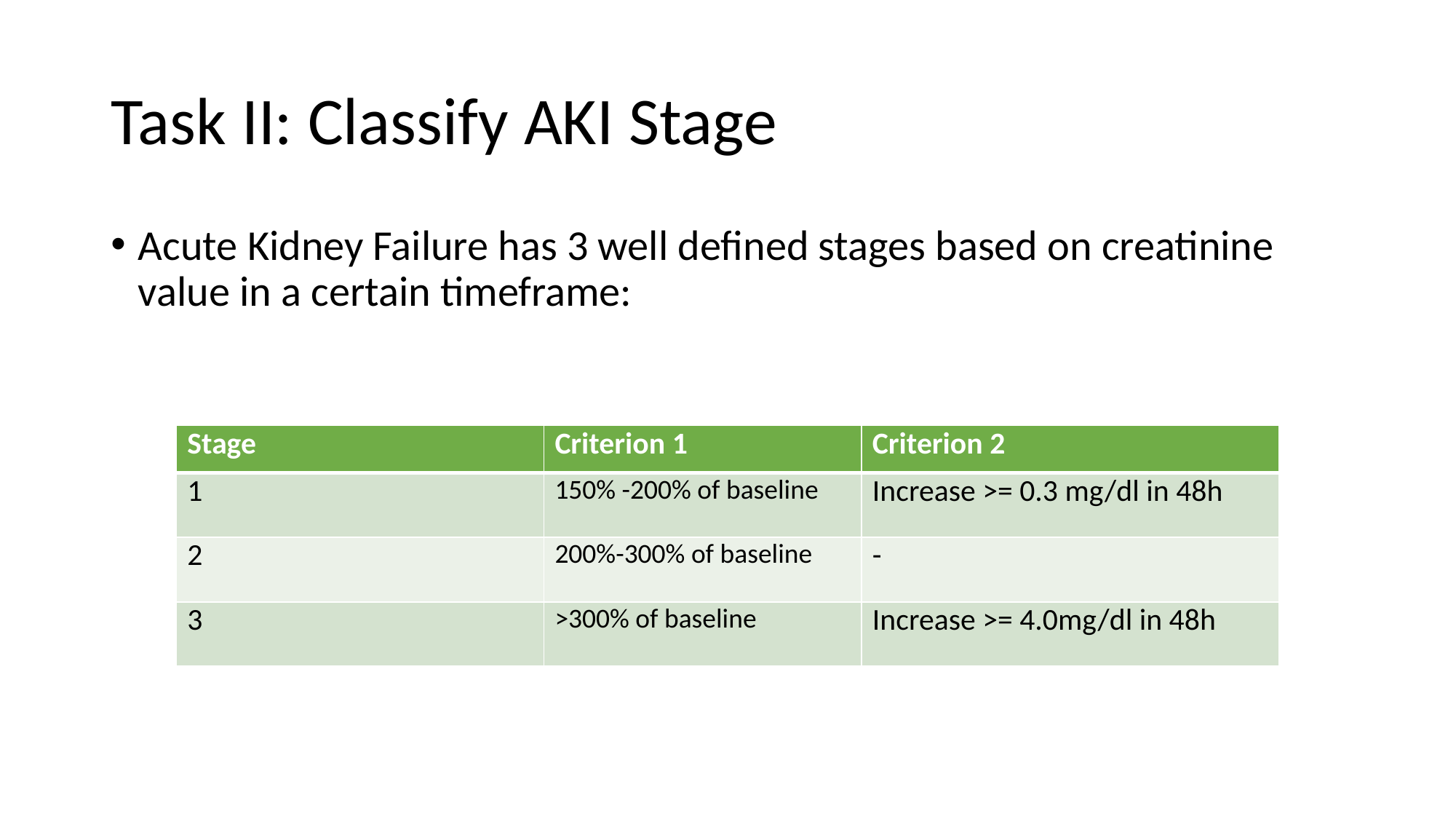

# Task II: Classify AKI Stage
Acute Kidney Failure has 3 well defined stages based on creatinine value in a certain timeframe:

| Stage | Criterion 1 | Criterion 2 |
| --- | --- | --- |
| 1 | 150% -200% of baseline | Increase >= 0.3 mg/dl in 48h |
| 2 | 200%-300% of baseline | - |
| 3 | >300% of baseline | Increase >= 4.0mg/dl in 48h |